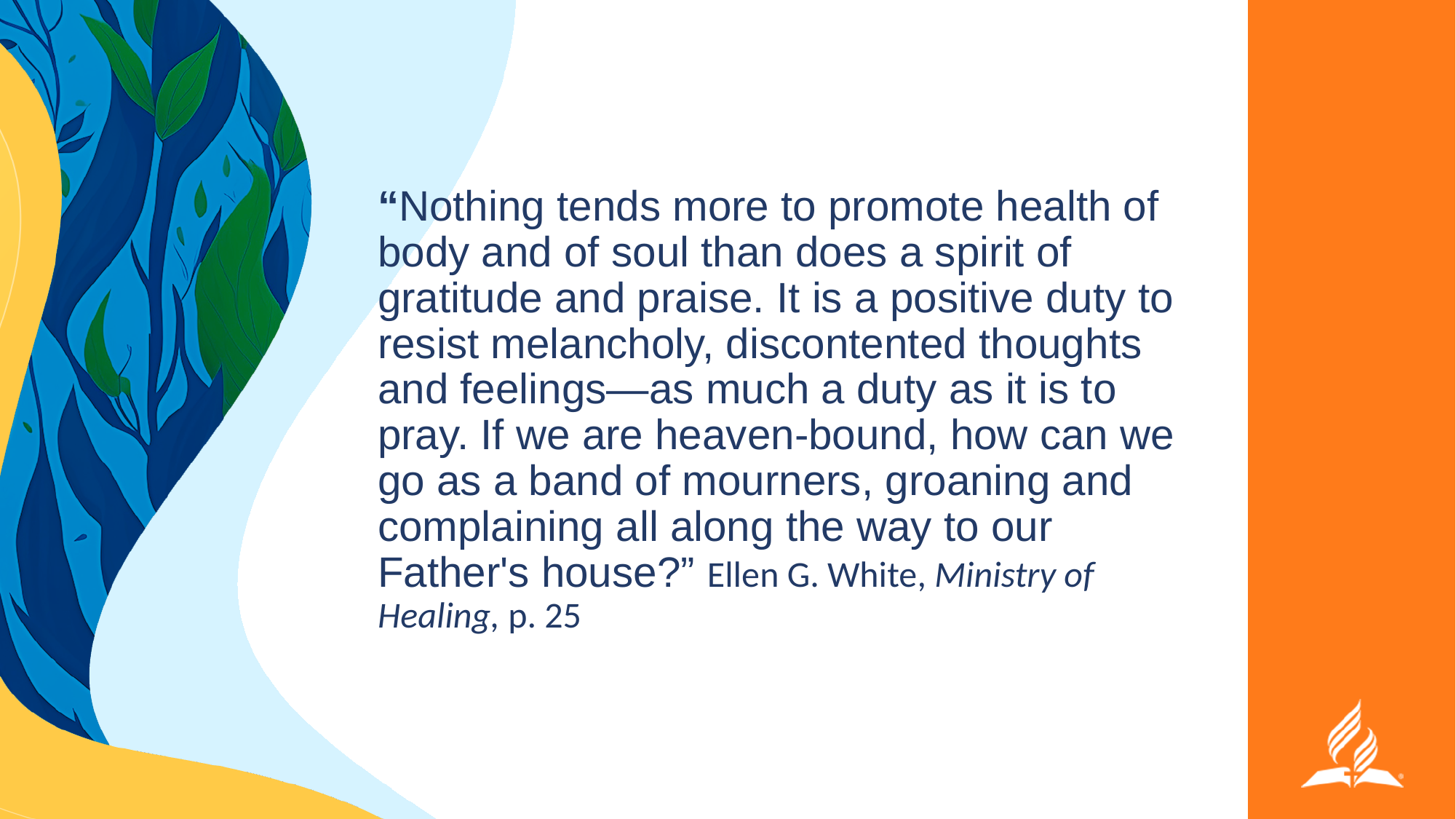

“Nothing tends more to promote health of body and of soul than does a spirit of gratitude and praise. It is a positive duty to resist melancholy, discontented thoughts and feelings—as much a duty as it is to pray. If we are heaven-bound, how can we go as a band of mourners, groaning and complaining all along the way to our Father's house?” Ellen G. White, Ministry of Healing, p. 25